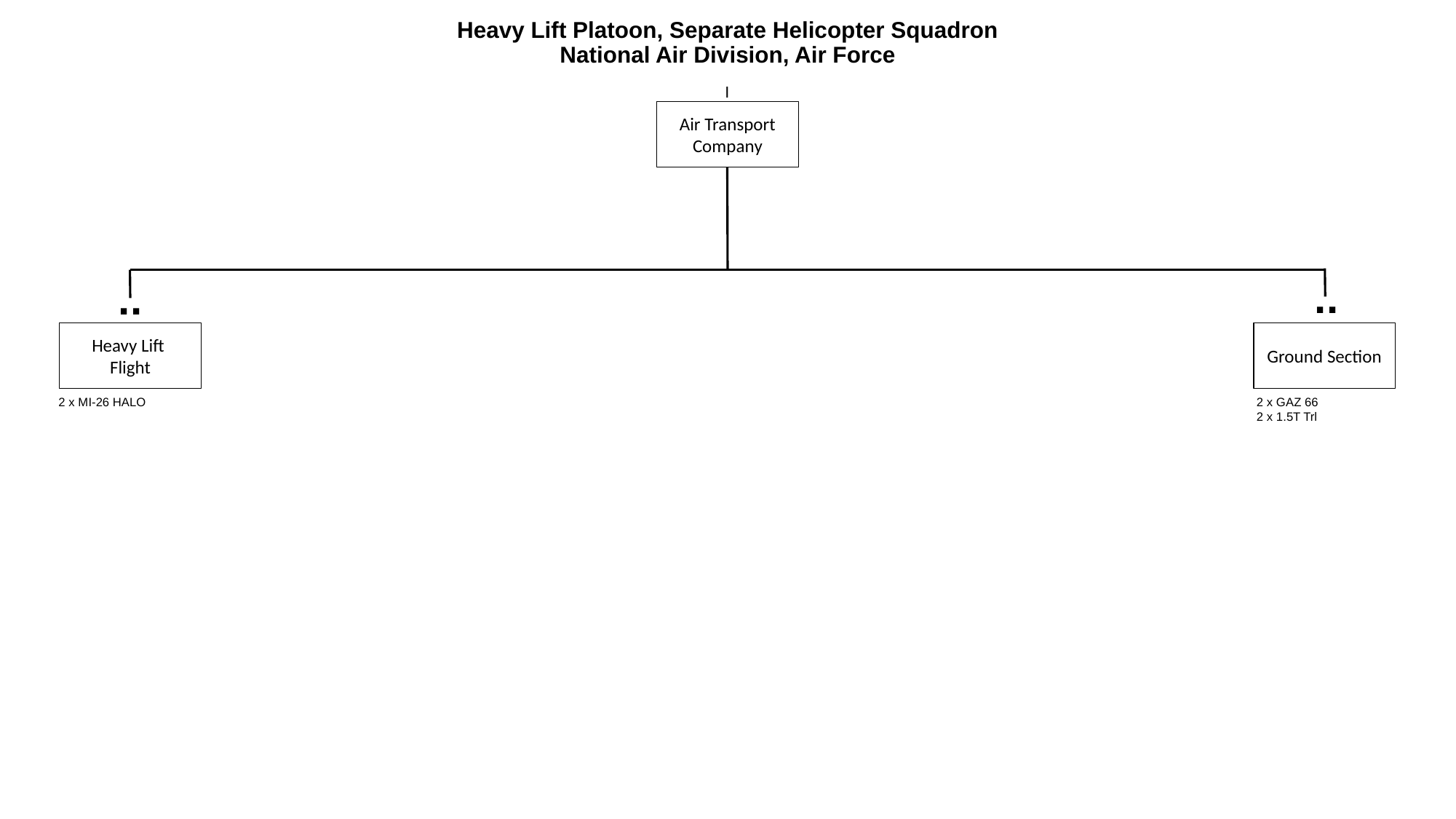

# Heavy Lift Platoon, Separate Helicopter Squadron National Air Division, Air Force
I
Air Transport Company
..
..
Heavy Lift
Flight
Ground Section
2 x MI-26 HALO
2 x GAZ 66
2 x 1.5T Trl